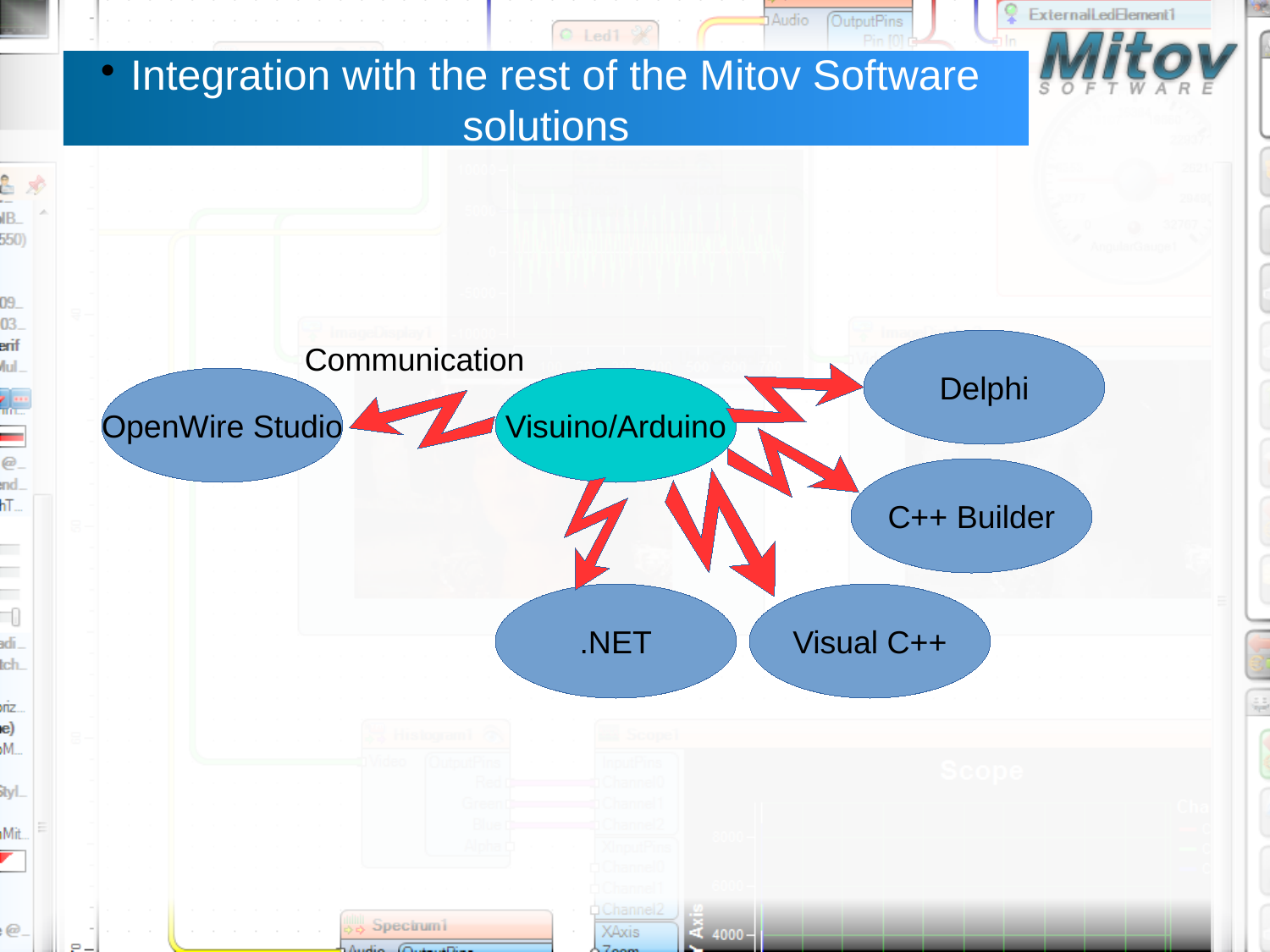

Integration with the rest of the Mitov Software solutions

Delphi
Communication

OpenWire Studio
Visuino/Arduino

C++ Builder

.NET
Visual C++